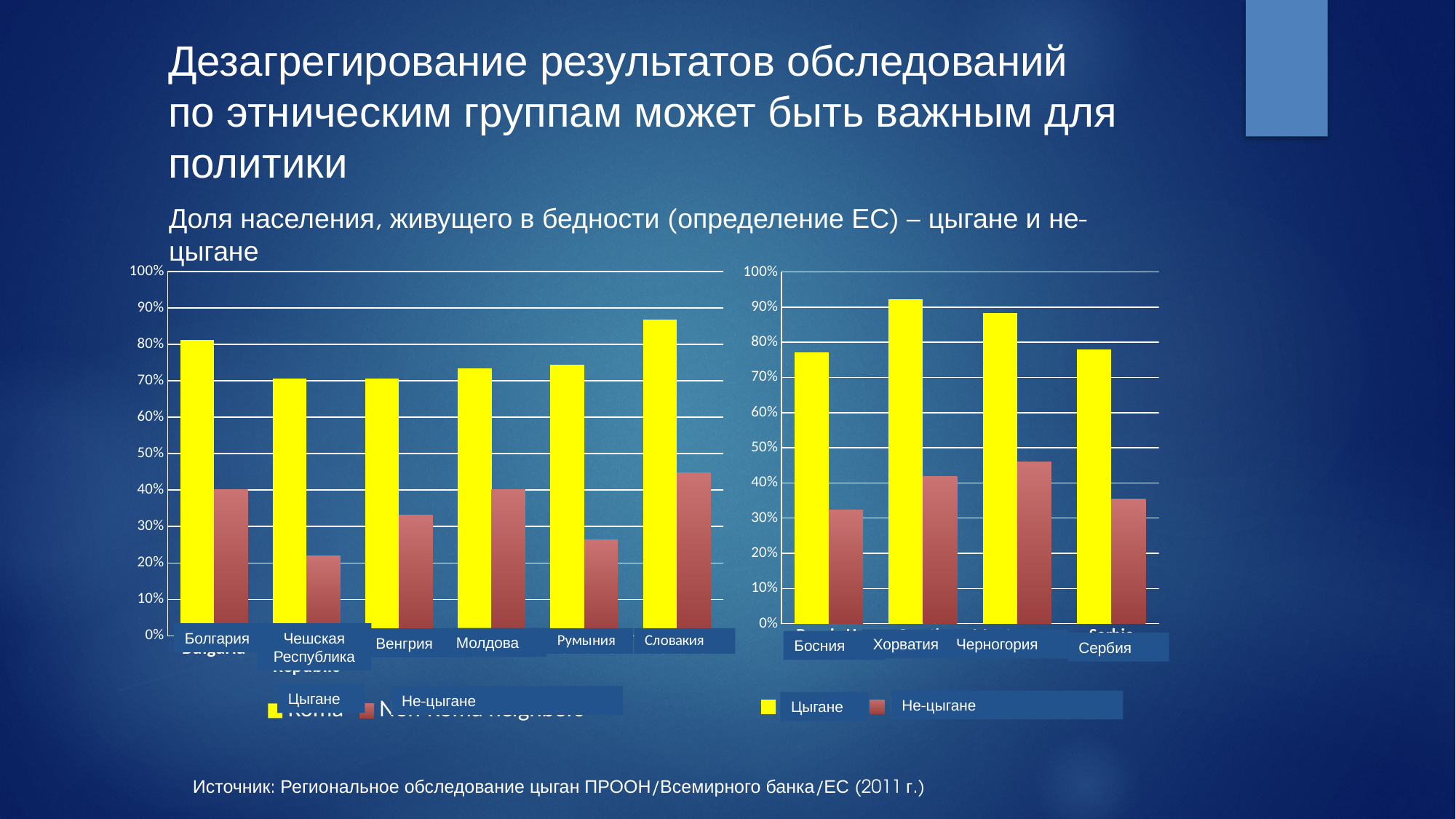

Дезагрегирование результатов обследований по этническим группам может быть важным для политики
Доля населения, живущего в бедности (определение ЕС) – цыгане и не-цыгане

### Chart

| Category | Roma | Non-Roma neighbors |
|---|---|---|
| Bulgaria | 0.8123652 | 0.4014168000000006 |
| Czech Republic | 0.7062105 | 0.21942860000000025 |
| Hungary | 0.7054557 | 0.33072630000000064 |
| Moldova | 0.7336432000000012 | 0.4015660000000003 |
| Romania | 0.7446559000000011 | 0.2632633 |
| Slovakia | 0.8684541 | 0.4478765000000009 |

### Chart

| Category | Roma | Non-Roma neighbors |
|---|---|---|
| Bosnia H. | 0.7705078 | 0.3234995000000004 |
| Croatia | 0.9231407 | 0.4195583000000004 |
| Montenegro | 0.8838028 | 0.4597938 |
| Serbia | 0.7797980000000017 | 0.3543517000000003 |
Болгария
Чешская Республика
Молдова
Венгрия
Хорватия
Черногория
Босния
Сербия
Цыгане
Не-цыгане
Не-цыгане
Цыгане
Источник: Региональное обследование цыган ПРООН/Всемирного банка/ЕС (2011 г.)